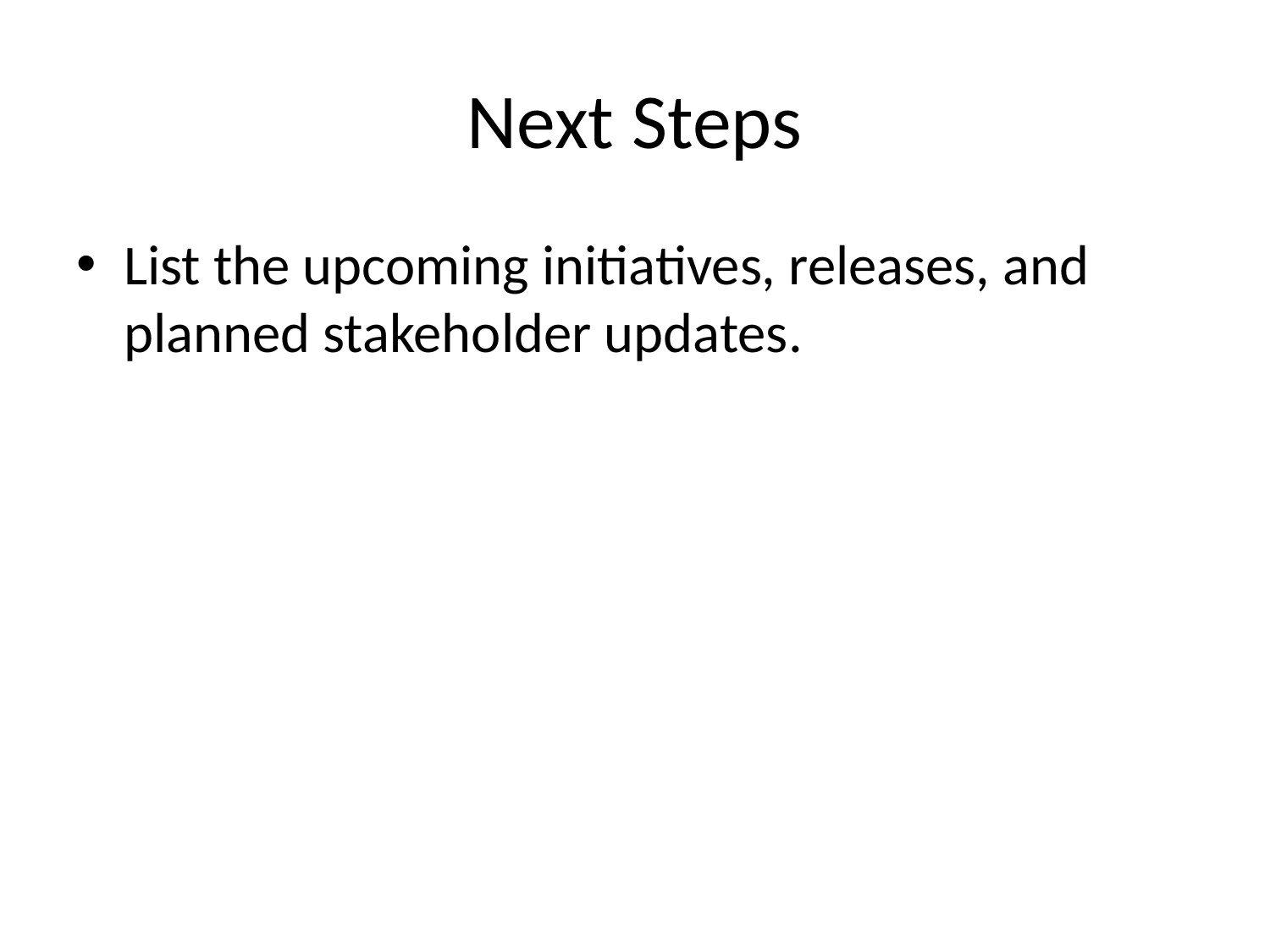

# Next Steps
List the upcoming initiatives, releases, and planned stakeholder updates.